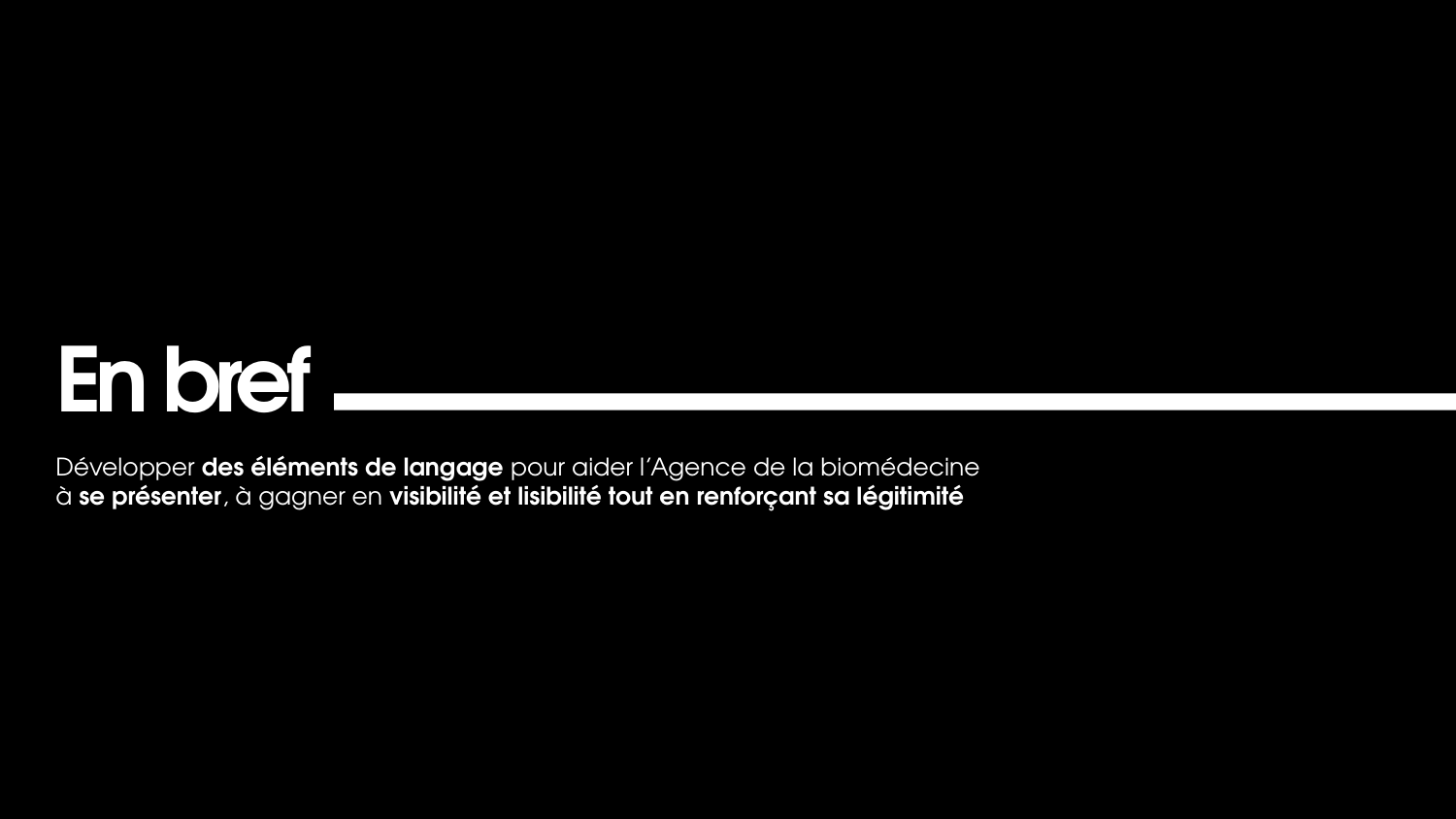

Développer des éléments de langage pour aider l’Agence de la biomédecine
à se présenter, à gagner en visibilité et lisibilité tout en renforçant sa légitimité
En bref